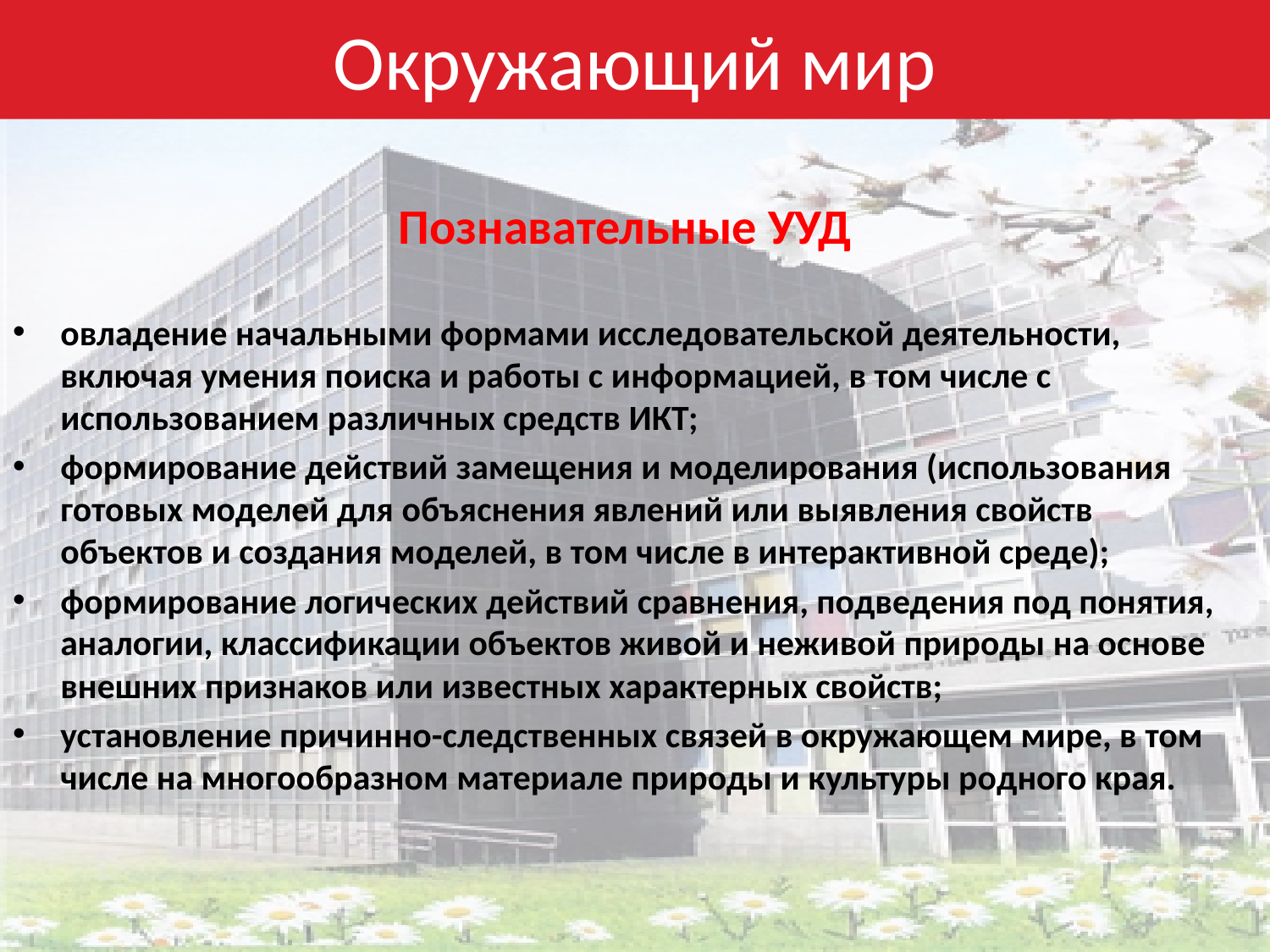

Окружающий мир

Познавательные УУД

овладение начальными формами исследовательской деятельности, включая умения поиска и работы с информацией, в том числе с использованием различных средств ИКТ;
формирование действий замещения и моделирования (использования готовых моделей для объяснения явлений или выявления свойств объектов и создания моделей, в том числе в интерактивной среде);
формирование логических действий сравнения, подведения под понятия, аналогии, классификации объектов живой и неживой природы на основе внешних признаков или известных характерных свойств;
установление причинно-следственных связей в окружающем мире, в том числе на многообразном материале природы и культуры родного края.